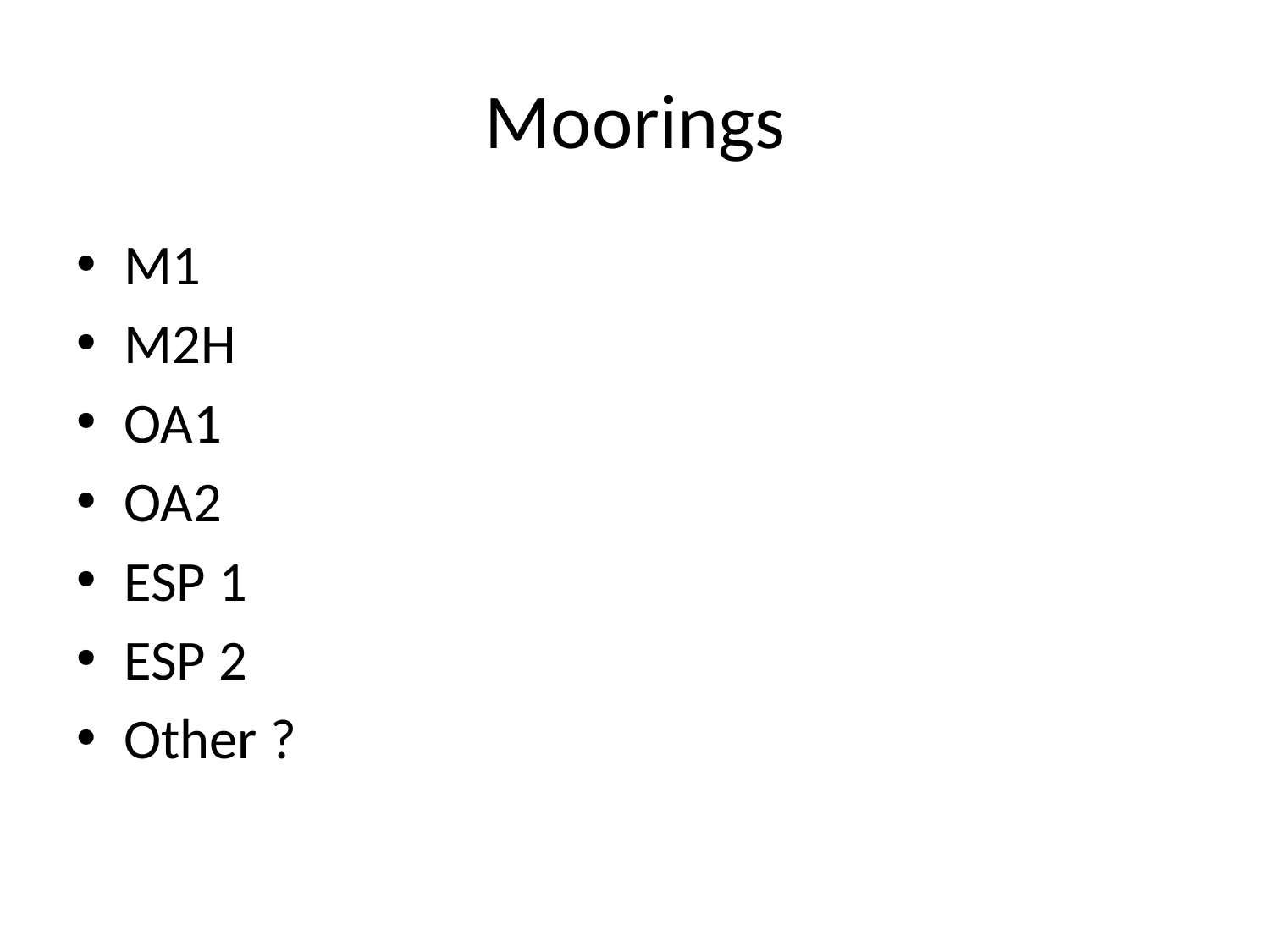

# Moorings
M1
M2H
OA1
OA2
ESP 1
ESP 2
Other ?